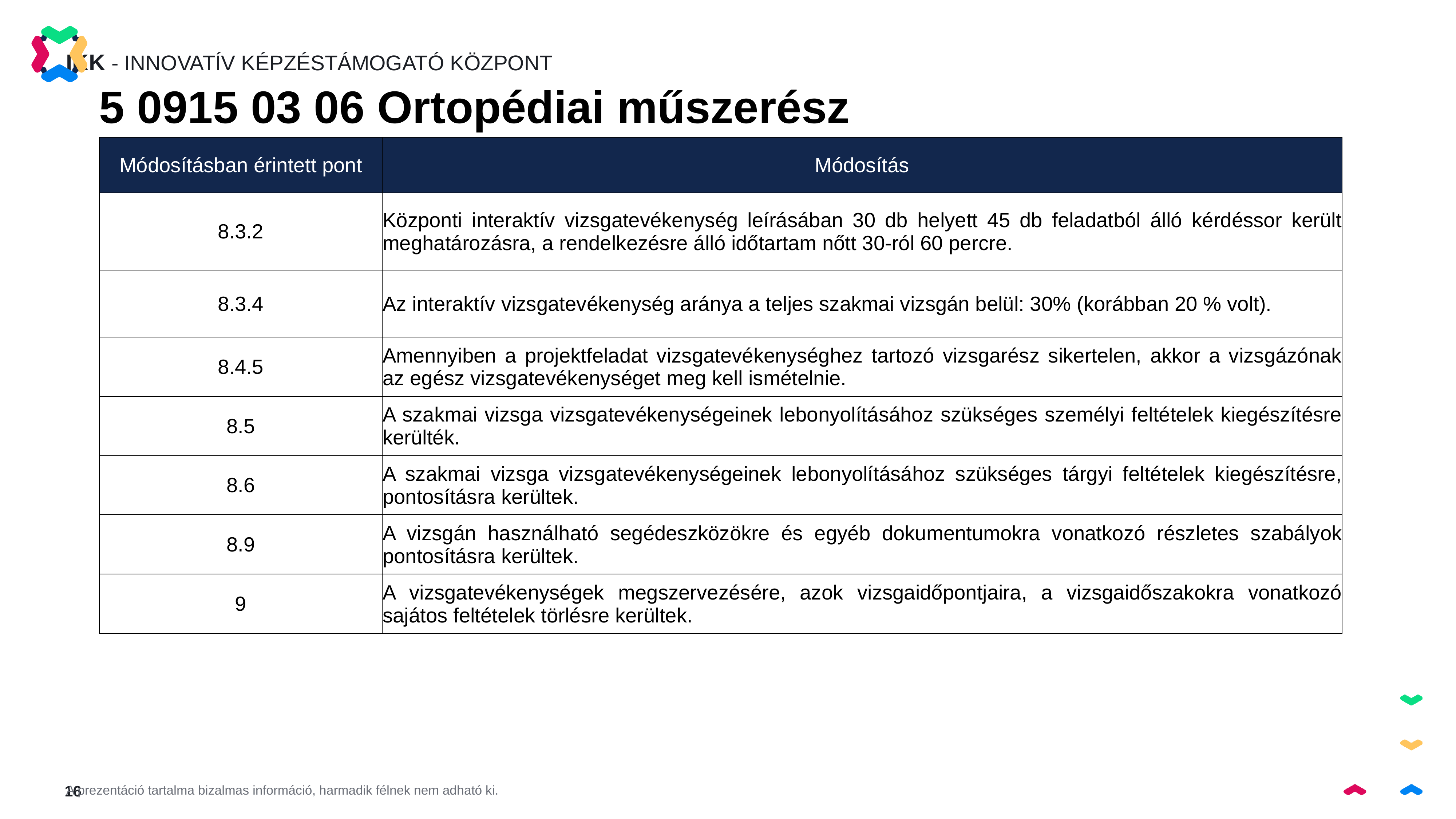

5 0915 03 06 Ortopédiai műszerész
| Módosításban érintett pont | Módosítás |
| --- | --- |
| 8.3.2 | Központi interaktív vizsgatevékenység leírásában 30 db helyett 45 db feladatból álló kérdéssor került meghatározásra, a rendelkezésre álló időtartam nőtt 30-ról 60 percre. |
| 8.3.4 | Az interaktív vizsgatevékenység aránya a teljes szakmai vizsgán belül: 30% (korábban 20 % volt). |
| 8.4.5 | Amennyiben a projektfeladat vizsgatevékenységhez tartozó vizsgarész sikertelen, akkor a vizsgázónak az egész vizsgatevékenységet meg kell ismételnie. |
| 8.5 | A szakmai vizsga vizsgatevékenységeinek lebonyolításához szükséges személyi feltételek kiegészítésre kerülték. |
| 8.6 | A szakmai vizsga vizsgatevékenységeinek lebonyolításához szükséges tárgyi feltételek kiegészítésre, pontosításra kerültek. |
| 8.9 | A vizsgán használható segédeszközökre és egyéb dokumentumokra vonatkozó részletes szabályok pontosításra kerültek. |
| 9 | A vizsgatevékenységek megszervezésére, azok vizsgaidőpontjaira, a vizsgaidőszakokra vonatkozó sajátos feltételek törlésre kerültek. |